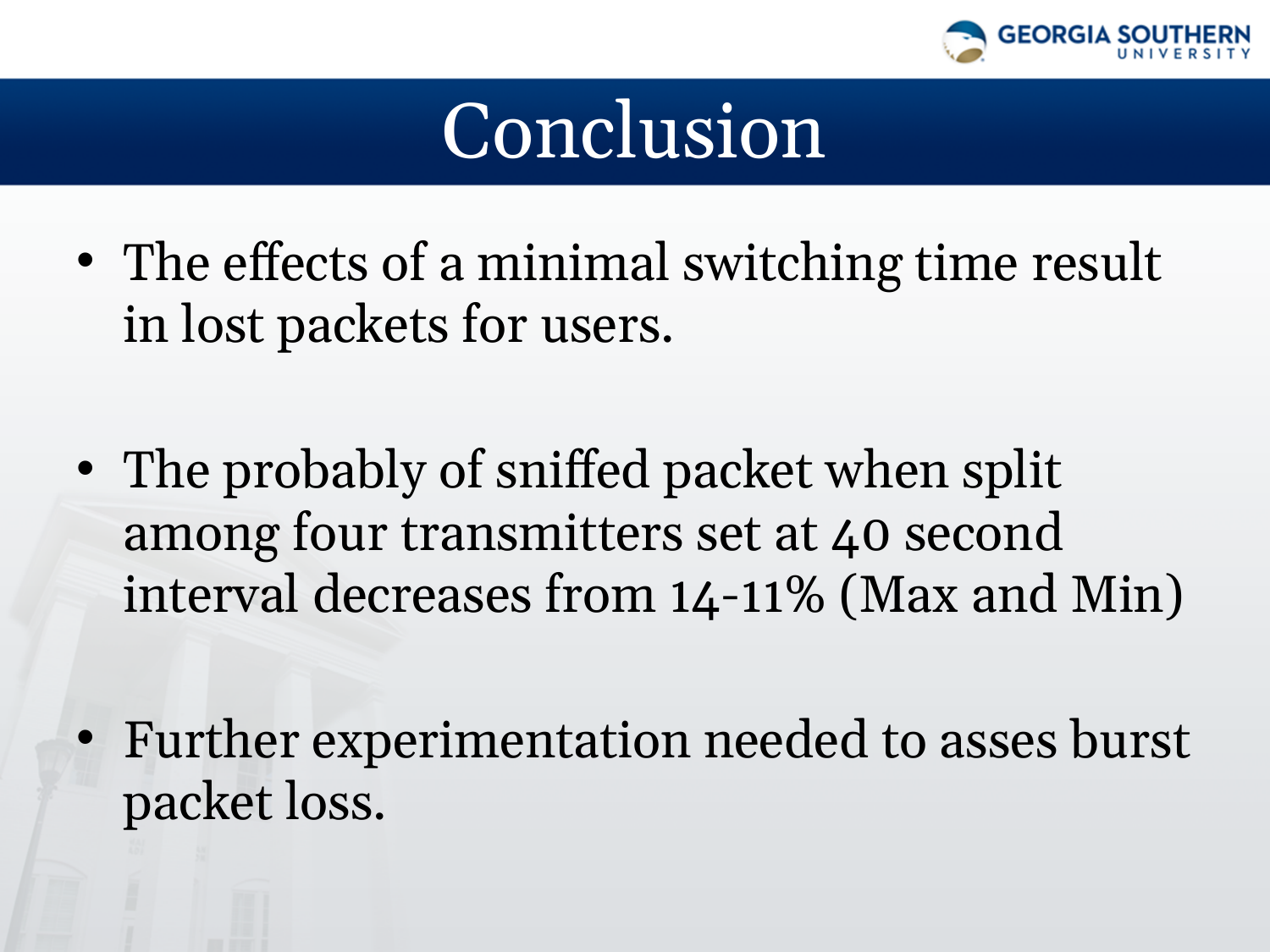

# Conclusion
The effects of a minimal switching time result in lost packets for users.

The probably of sniffed packet when split among four transmitters set at 40 second interval decreases from 14-11% (Max and Min)

Further experimentation needed to asses burst packet loss.